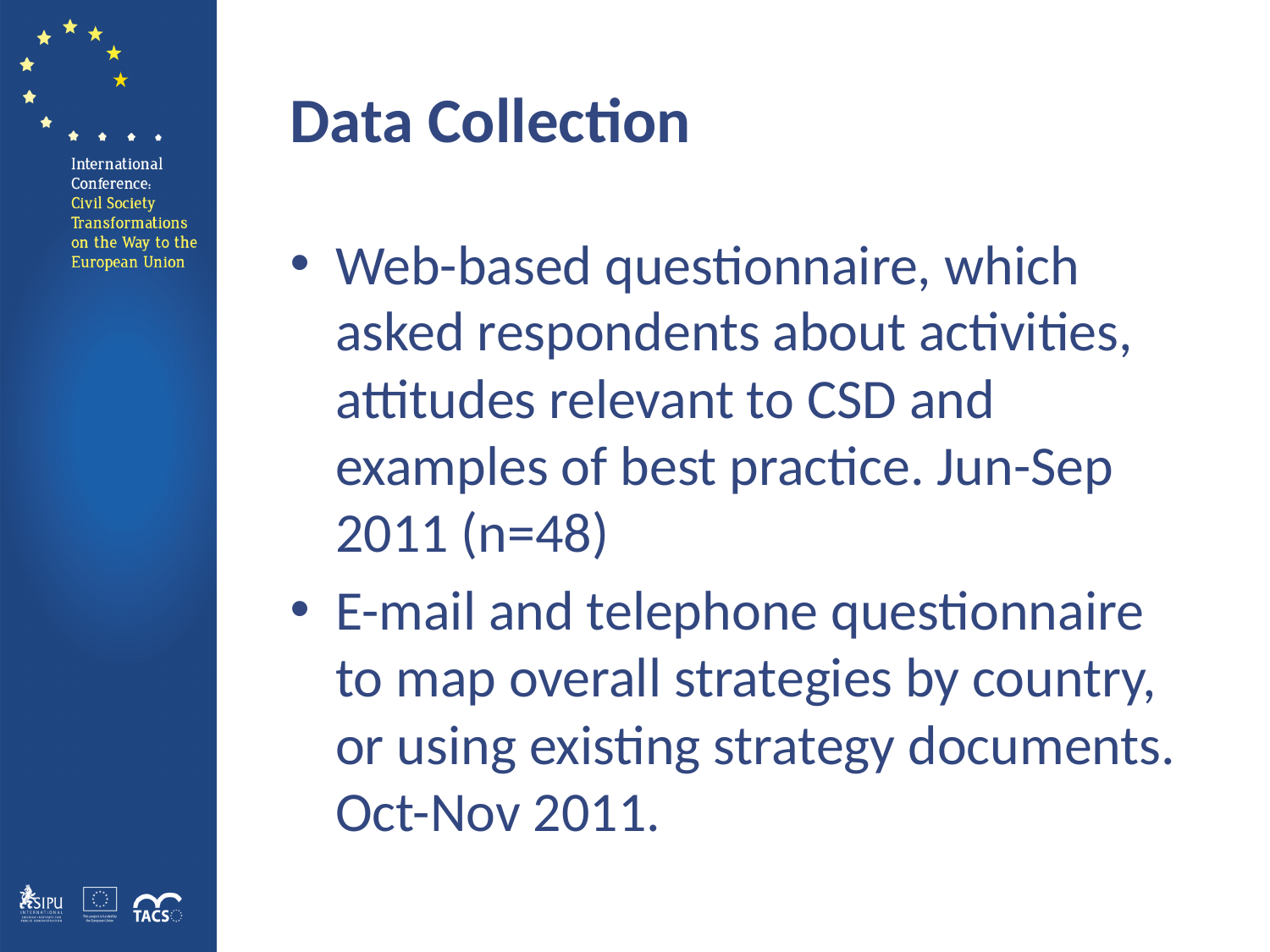

# Data Collection
Web-based questionnaire, which asked respondents about activities, attitudes relevant to CSD and examples of best practice. Jun-Sep 2011 (n=48)
E-mail and telephone questionnaire to map overall strategies by country, or using existing strategy documents. Oct-Nov 2011.